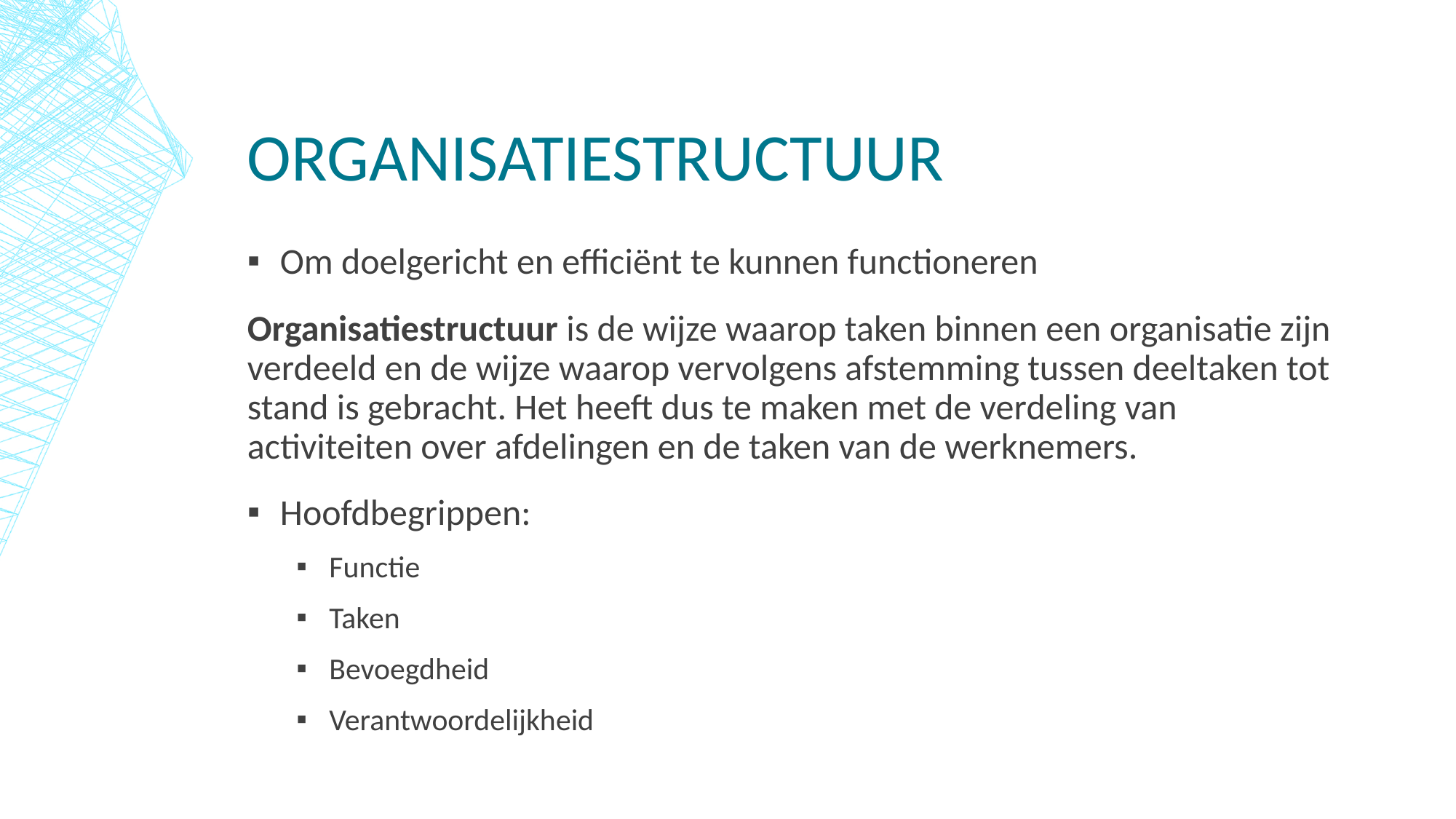

# Organisatiestructuur
Om doelgericht en efficiënt te kunnen functioneren
Organisatiestructuur is de wijze waarop taken binnen een organisatie zijn verdeeld en de wijze waarop vervolgens afstemming tussen deeltaken tot stand is gebracht. Het heeft dus te maken met de verdeling van activiteiten over afdelingen en de taken van de werknemers.
Hoofdbegrippen:
Functie
Taken
Bevoegdheid
Verantwoordelijkheid